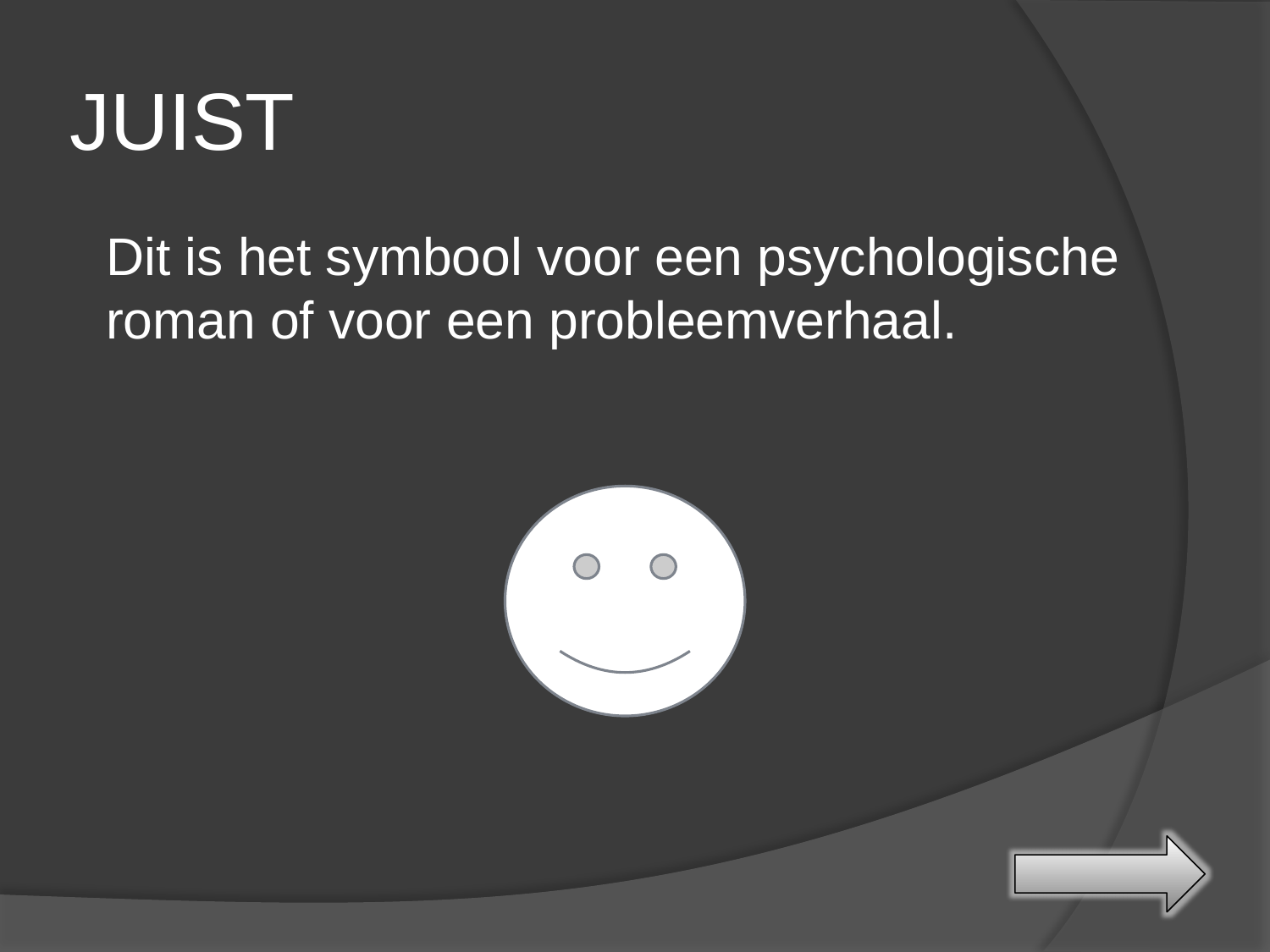

# JUIST
	Dit is het symbool voor een psychologische roman of voor een probleemverhaal.